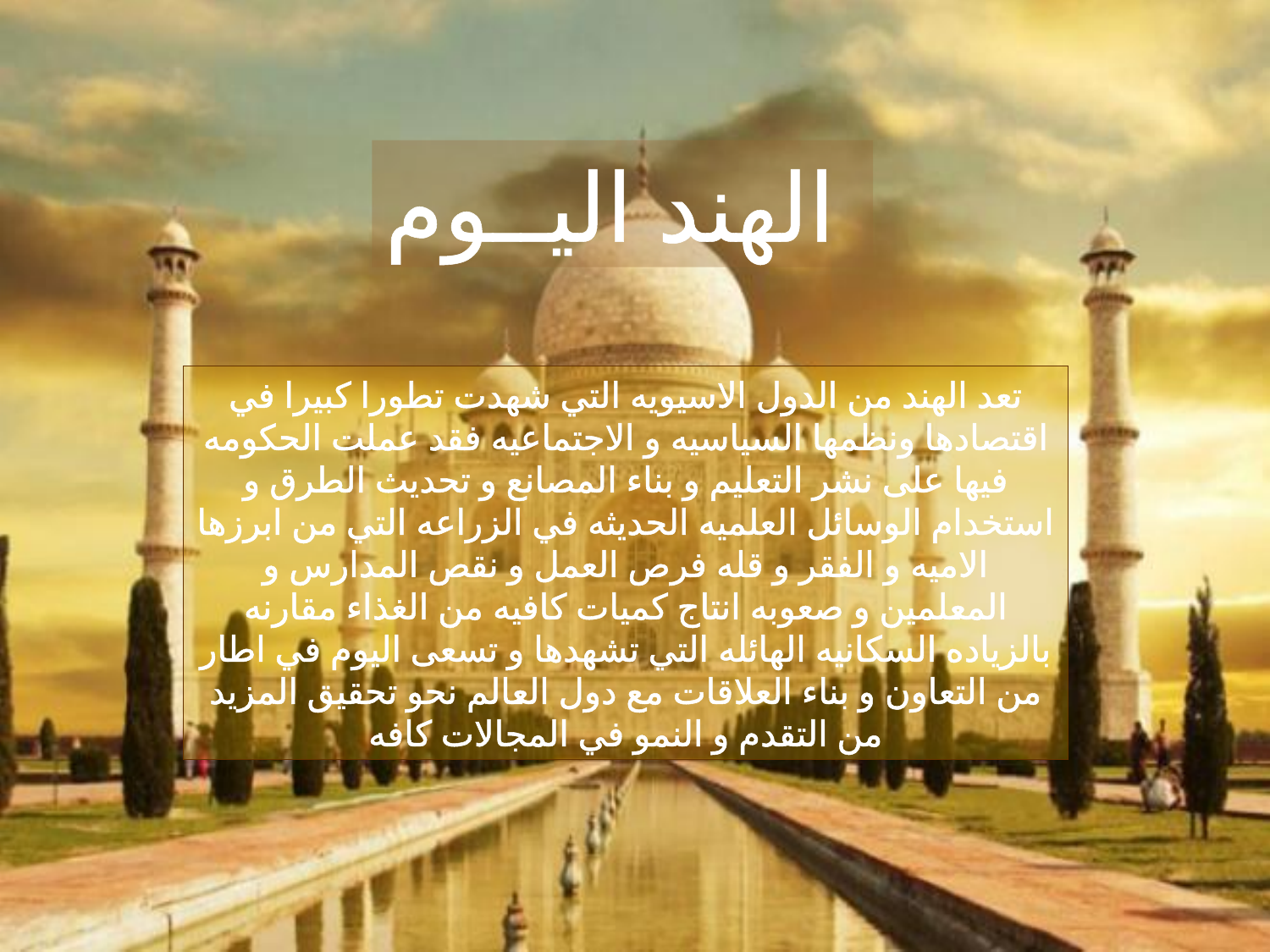

الهند اليــوم
تعد الهند من الدول الاسيويه التي شهدت تطورا كبيرا في اقتصادها ونظمها السياسيه و الاجتماعيه فقد عملت الحكومه فيها على نشر التعليم و بناء المصانع و تحديث الطرق و استخدام الوسائل العلميه الحديثه في الزراعه التي من ابرزها الاميه و الفقر و قله فرص العمل و نقص المدارس و المعلمين و صعوبه انتاج كميات كافيه من الغذاء مقارنه بالزياده السكانيه الهائله التي تشهدها و تسعى اليوم في اطار من التعاون و بناء العلاقات مع دول العالم نحو تحقيق المزيد من التقدم و النمو في المجالات كافه